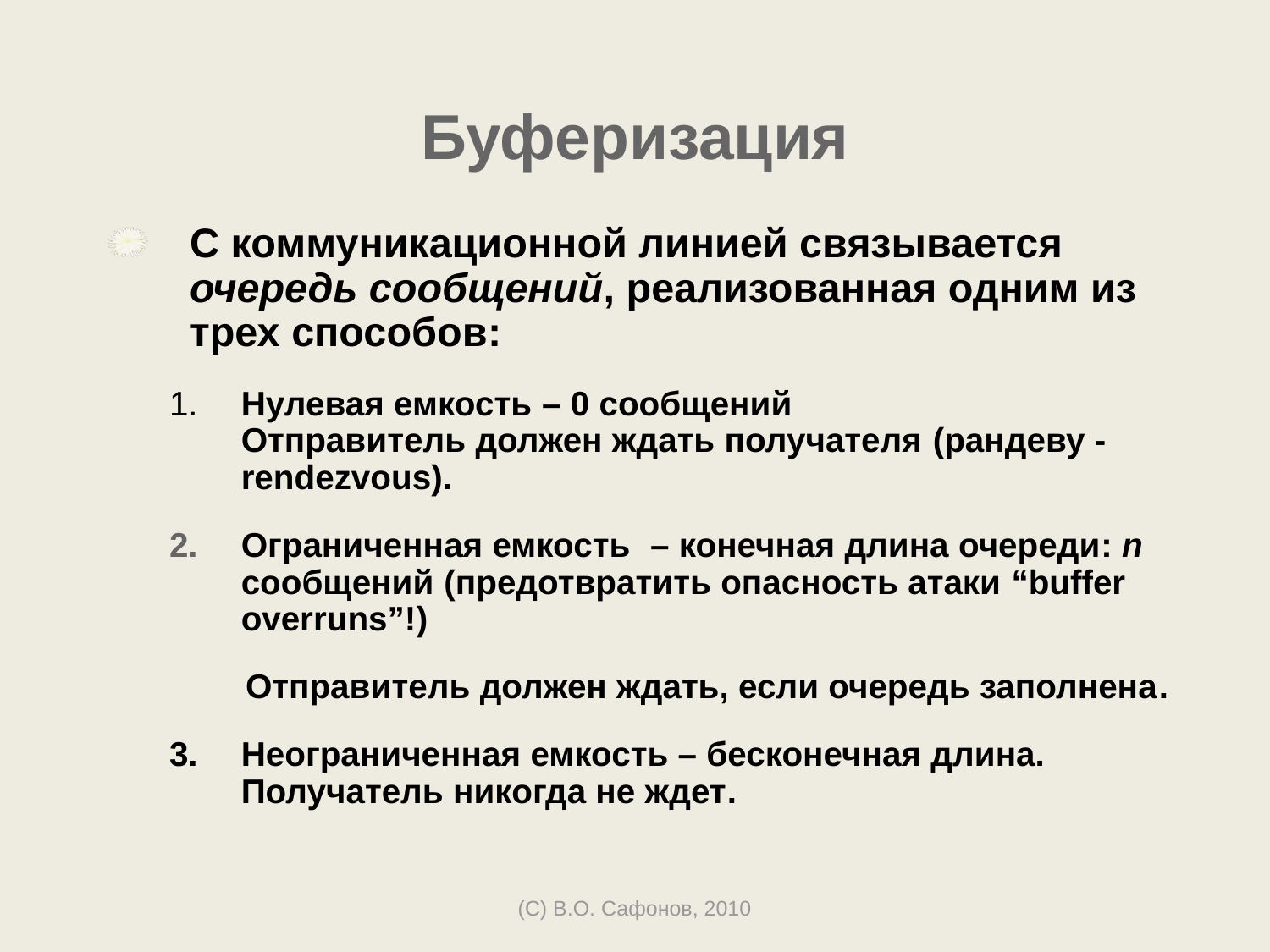

# Буферизация
С коммуникационной линией связывается очередь сообщений, реализованная одним из трех способов:
1.	Нулевая емкость – 0 сообщений
Отправитель должен ждать получателя (рандеву - rendezvous).
Ограниченная емкость  – конечная длина очереди: n сообщений (предотвратить опасность атаки “buffer overruns”!)
        Отправитель должен ждать, если очередь заполнена.
3.	Неограниченная емкость – бесконечная длина.
Получатель никогда не ждет.

(C) В.О. Сафонов, 2010